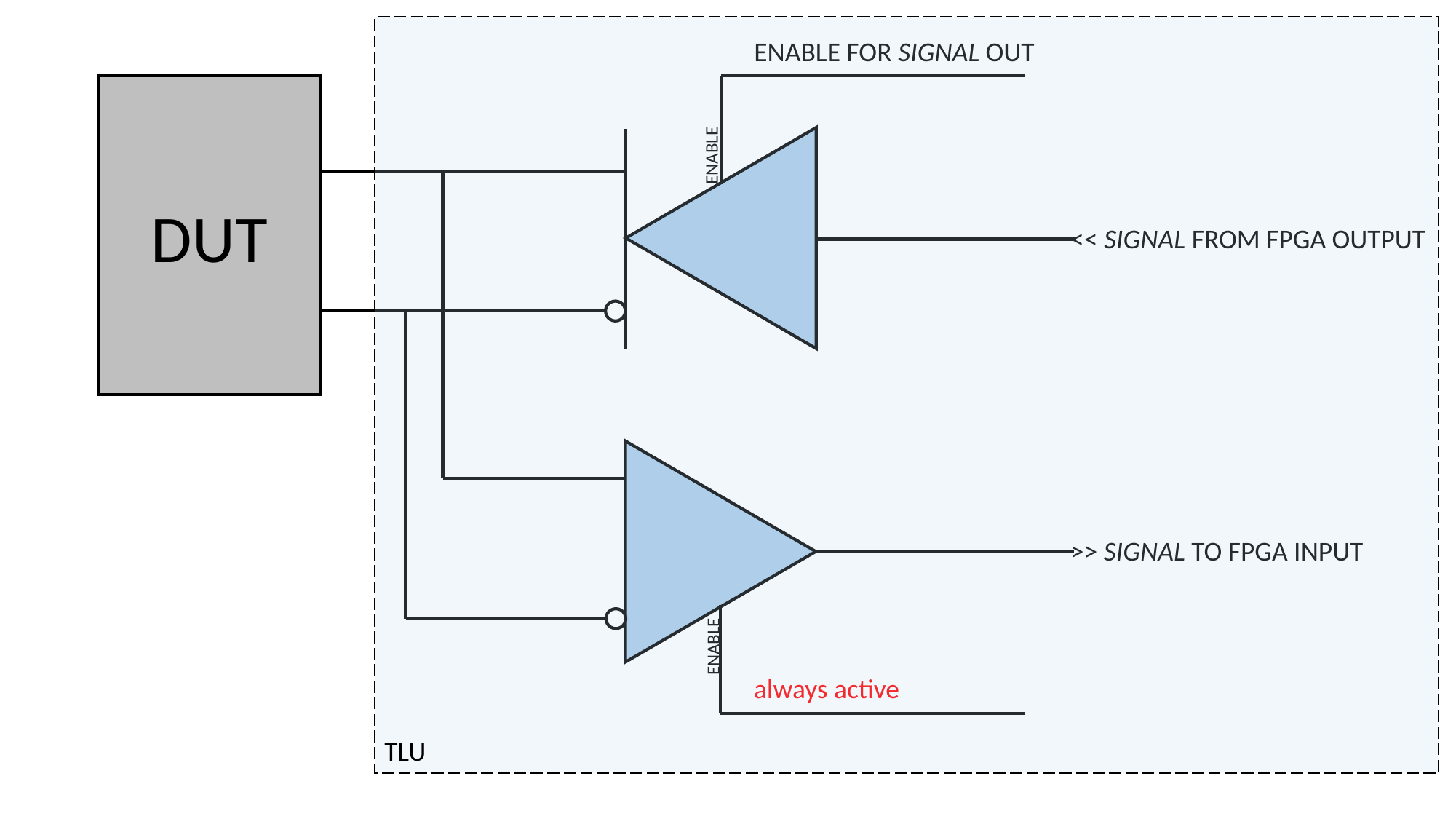

ENABLE FOR SIGNAL OUT
DUT

ENABLE
<< SIGNAL FROM FPGA OUTPUT

>> SIGNAL TO FPGA INPUT

ENABLE
always active
TLU